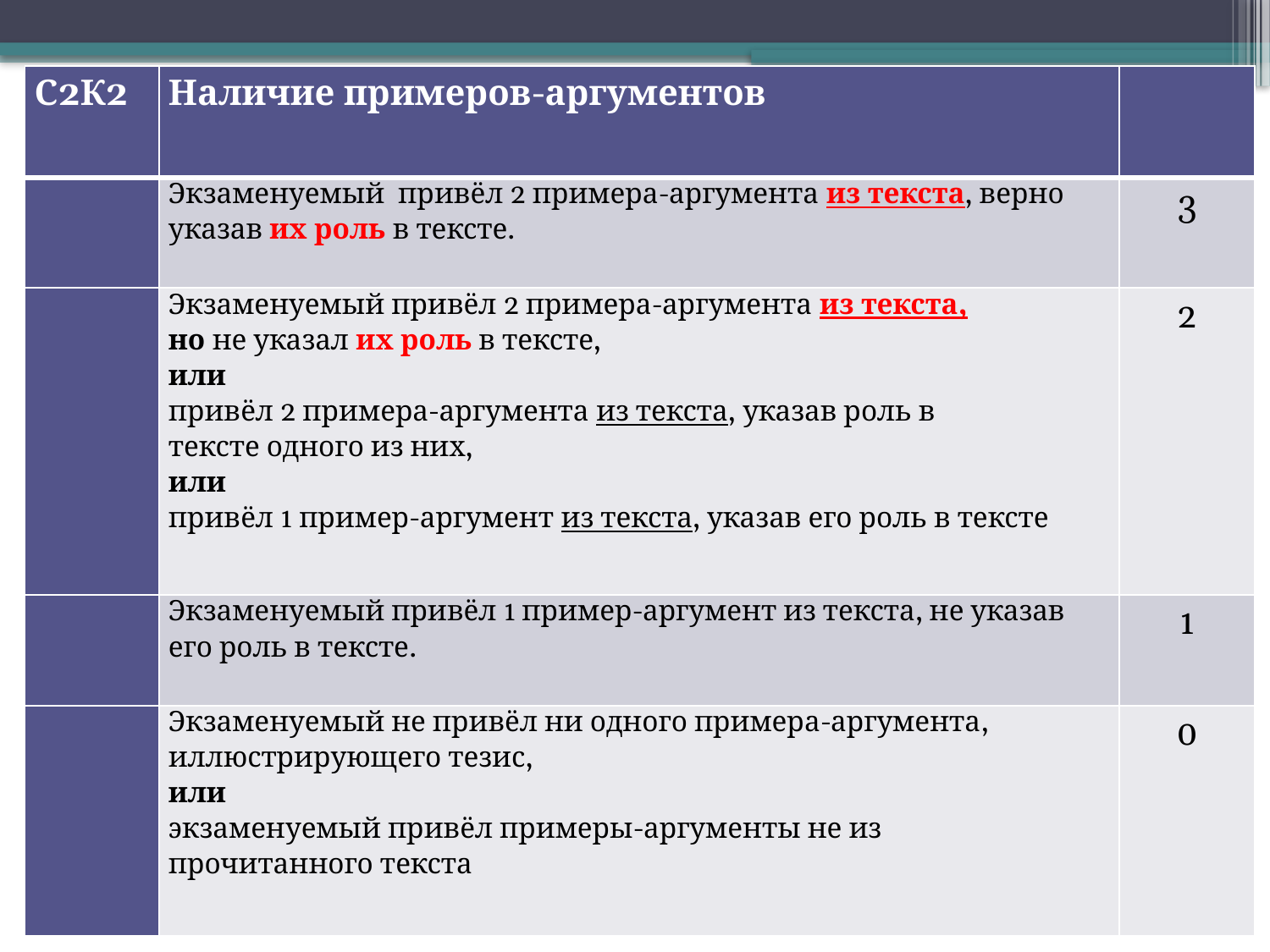

| С2К2 | Наличие примеров-аргументов |  |
| --- | --- | --- |
|  | Экзаменуемый привёл 2 примера-аргумента из текста, верно указав их роль в тексте. | 3 |
|  | Экзаменуемый привёл 2 примера-аргумента из текста, но не указал их роль в тексте, или привёл 2 примера-аргумента из текста, указав роль в тексте одного из них, или привёл 1 пример-аргумент из текста, указав его роль в тексте | 2 |
|  | Экзаменуемый привёл 1 пример-аргумент из текста, не указав его роль в тексте. | 1 |
|  | Экзаменуемый не привёл ни одного примера-аргумента, иллюстрирующего тезис, или экзаменуемый привёл примеры-аргументы не из прочитанного текста | 0 |
#